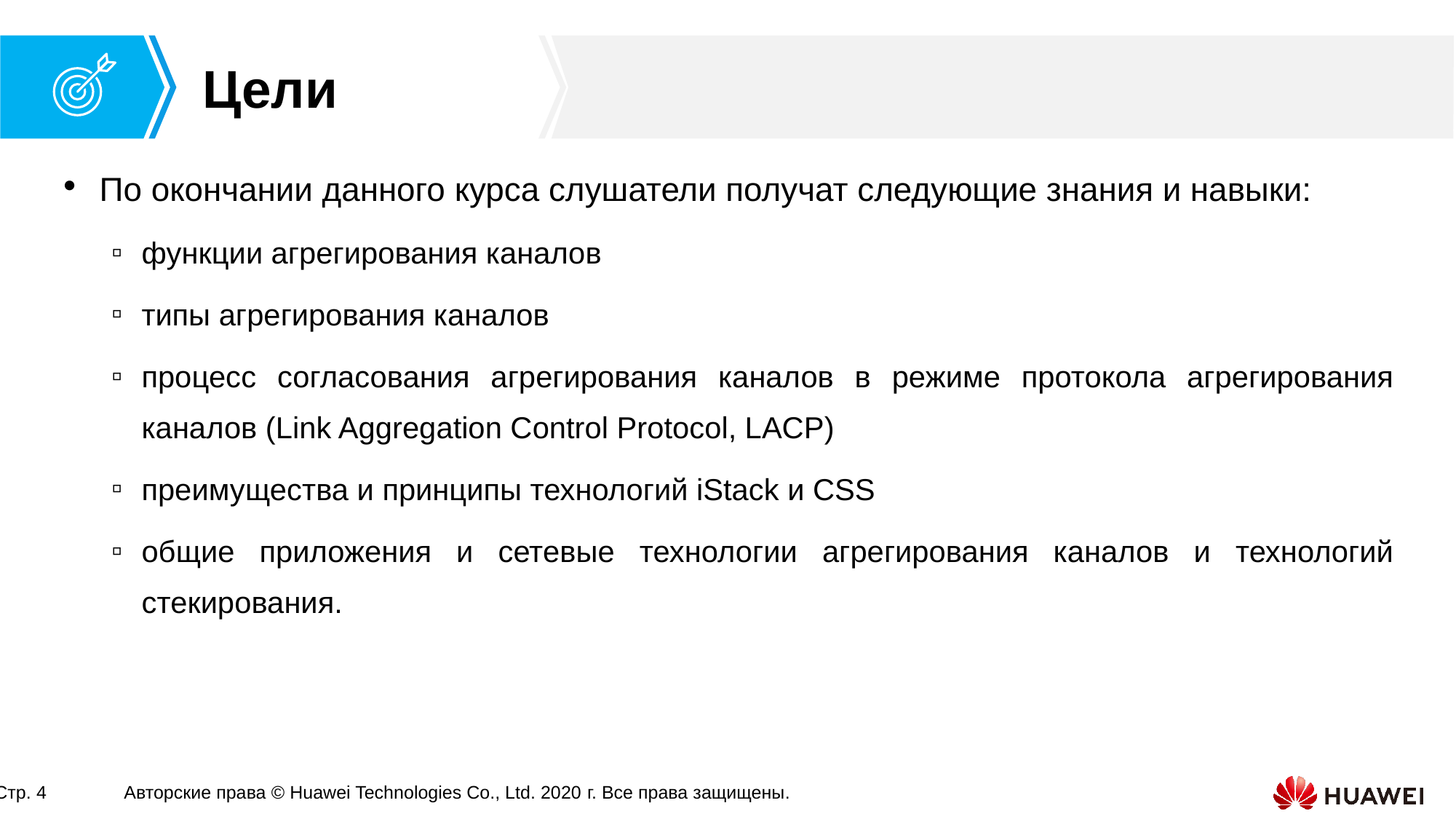

По окончании данного курса слушатели получат следующие знания и навыки:
функции агрегирования каналов
типы агрегирования каналов
процесс согласования агрегирования каналов в режиме протокола агрегирования каналов (Link Aggregation Control Protocol, LACP)
преимущества и принципы технологий iStack и CSS
общие приложения и сетевые технологии агрегирования каналов и технологий стекирования.